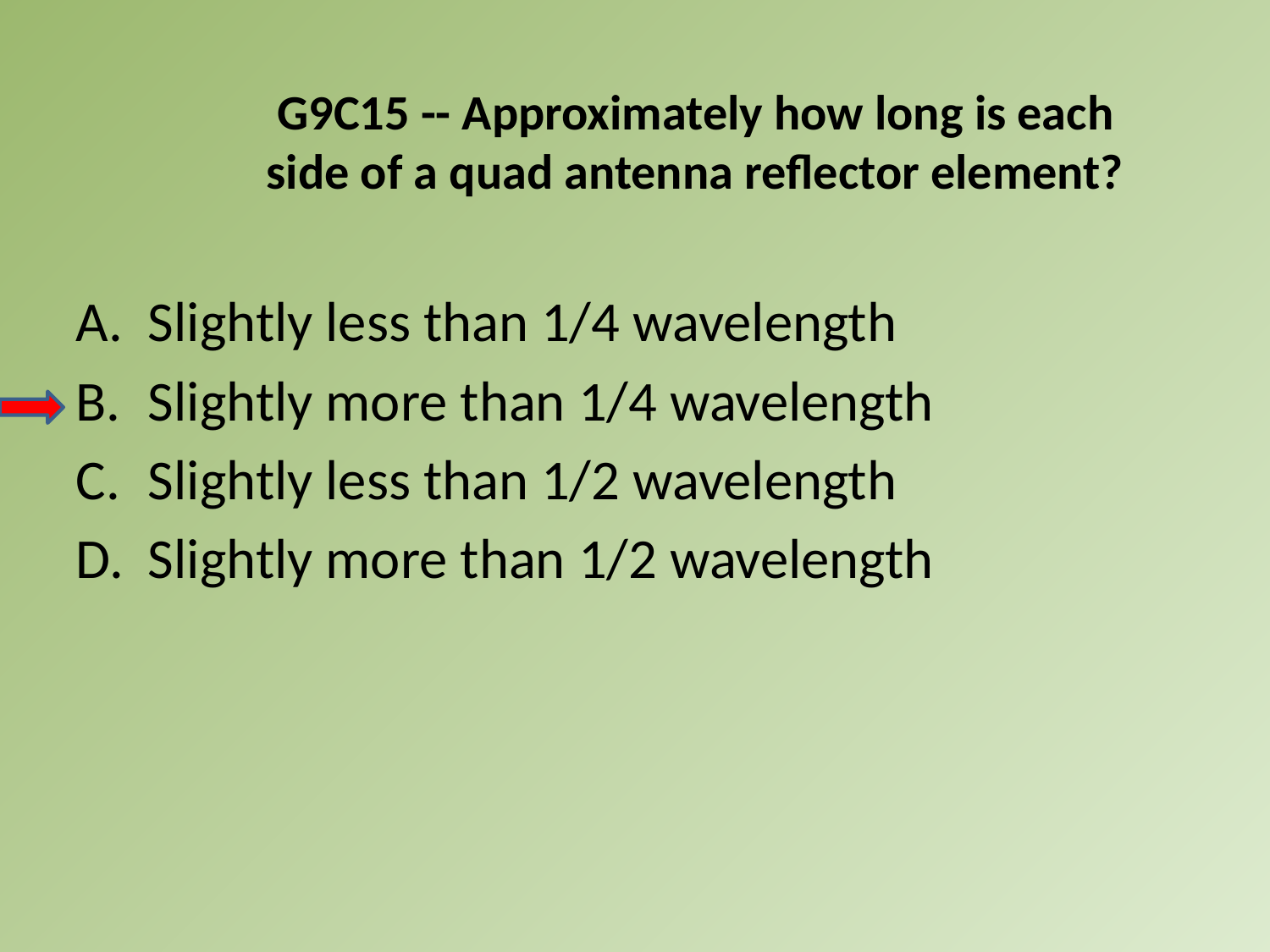

G9C15 -- Approximately how long is each side of a quad antenna reflector element?
A.	Slightly less than 1/4 wavelength
B.	Slightly more than 1/4 wavelength
C.	Slightly less than 1/2 wavelength
D.	Slightly more than 1/2 wavelength